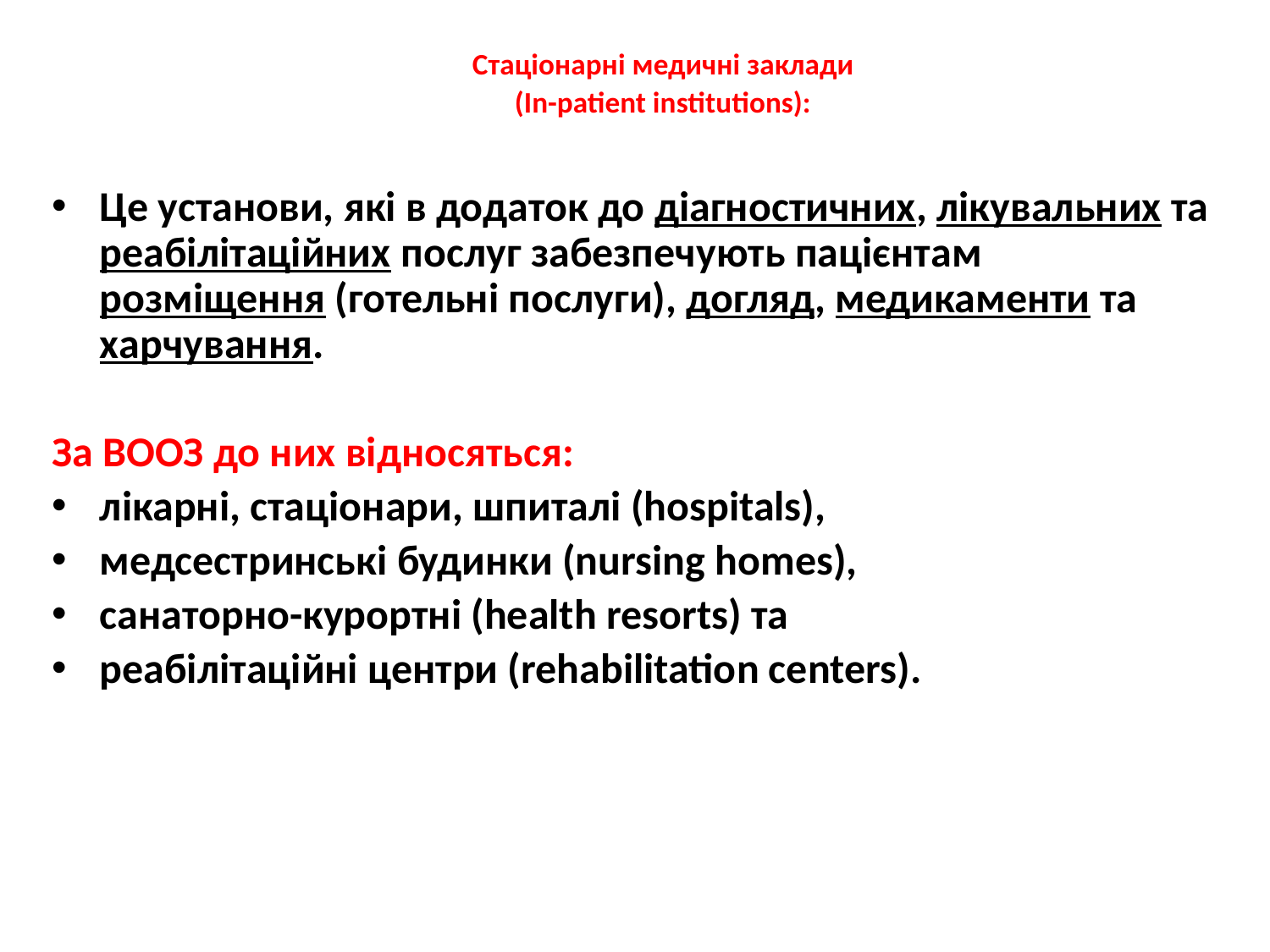

Стаціонарні медичні заклади
(In-patient institutions):
Це установи, які в додаток до діагностичних, лікувальних та реабілітаційних послуг забезпечують пацієнтам розміщення (готельні послуги), догляд, медикаменти та харчування.

За ВООЗ до них відносяться:
лікарні, стаціонари, шпиталі (hospitals),
медсестринські будинки (nursing homes),
санаторно-курортні (health resorts) та
реабілітаційні центри (rehabilitation centers).